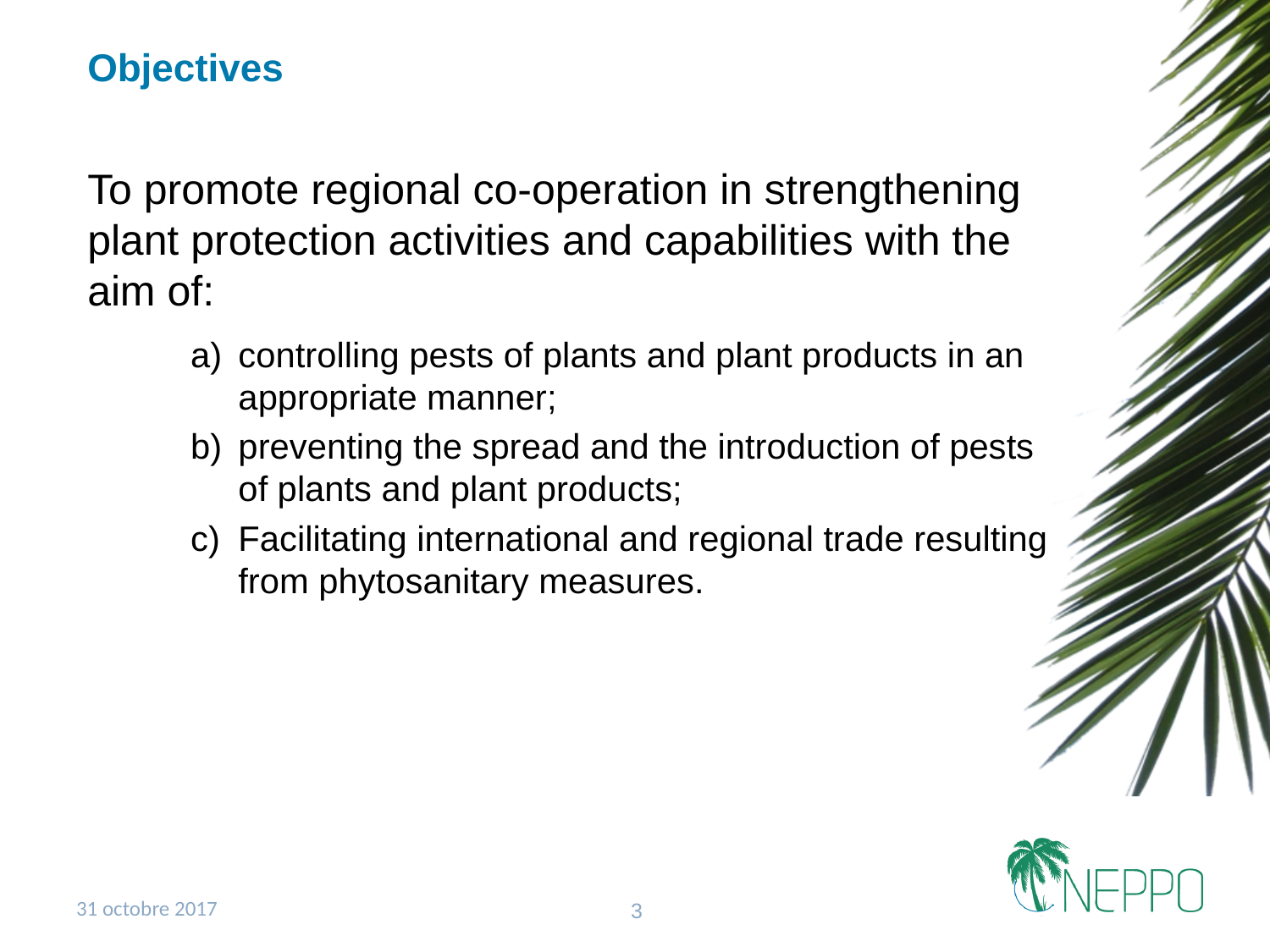

# Objectives
To promote regional co-operation in strengthening plant protection activities and capabilities with the aim of:
controlling pests of plants and plant products in an appropriate manner;
preventing the spread and the introduction of pests of plants and plant products;
Facilitating international and regional trade resulting from phytosanitary measures.

31 octobre 2017
3